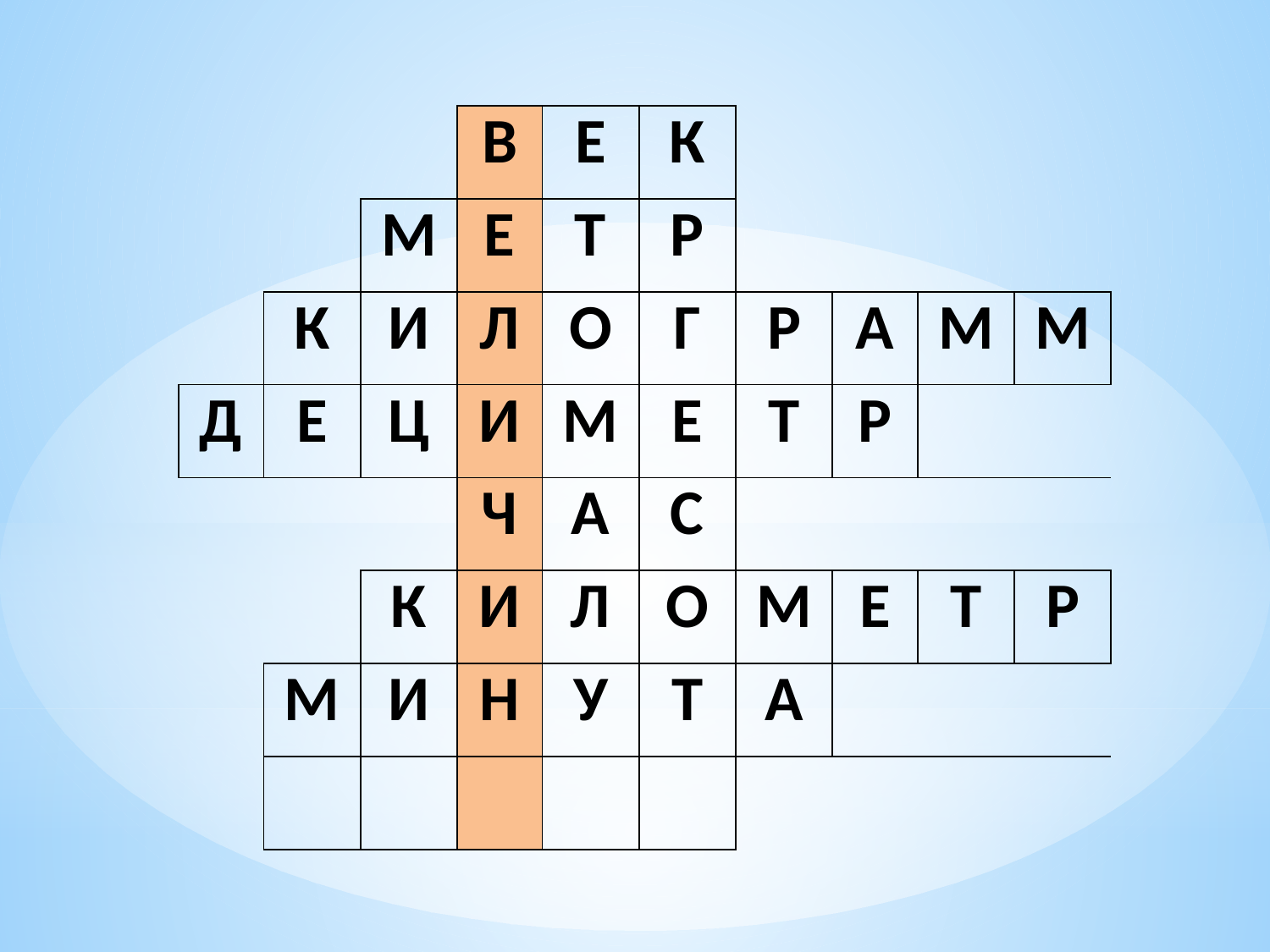

|  |  |  | в | е | к |  |  |  |  |
| --- | --- | --- | --- | --- | --- | --- | --- | --- | --- |
|  |  | м | е | т | р |  |  |  |  |
|  | к | и | л | о | г | р | а | м | м |
| д | е | ц | и | м | е | т | р |  |  |
|  |  |  | ч | а | с |  |  |  |  |
|  |  | к | и | л | о | м | е | т | р |
|  | м | и | н | у | т | а |  |  |  |
|  |  |  |  |  |  |  |  |  |  |